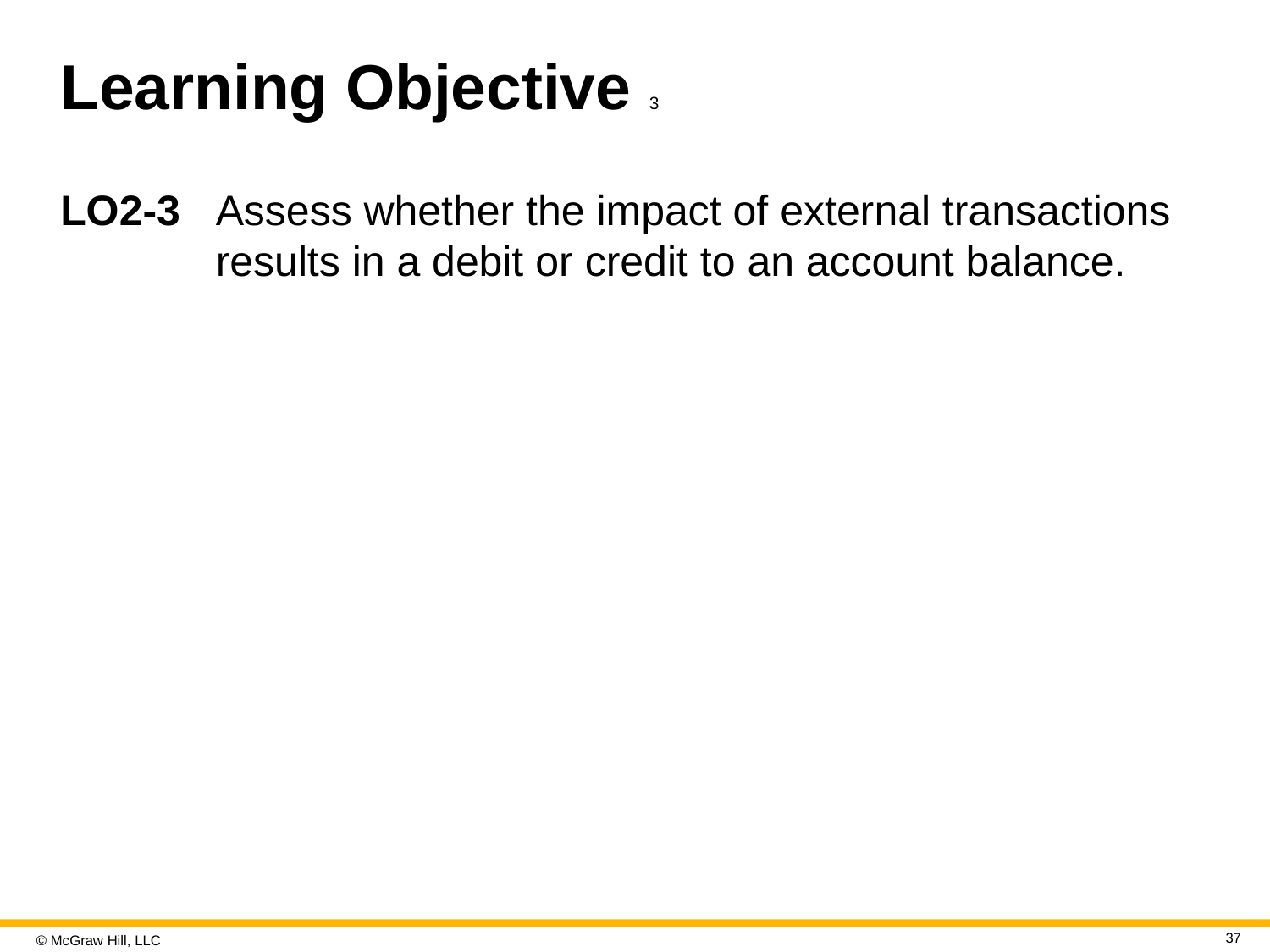

# Learning Objective 3
LO2-3	Assess whether the impact of external transactions results in a debit or credit to an account balance.
37